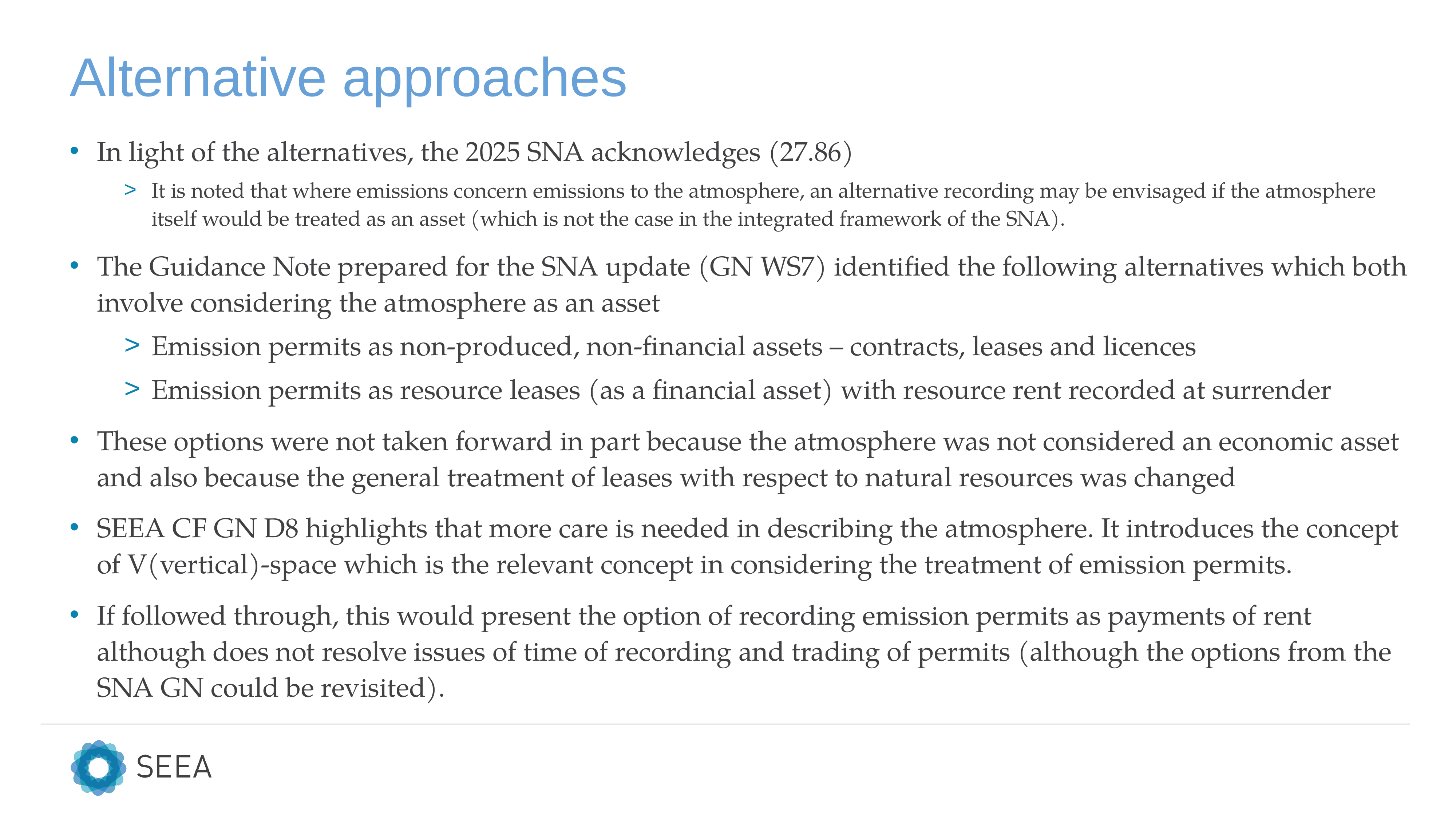

# Alternative approaches
In light of the alternatives, the 2025 SNA acknowledges (27.86)
It is noted that where emissions concern emissions to the atmosphere, an alternative recording may be envisaged if the atmosphere itself would be treated as an asset (which is not the case in the integrated framework of the SNA).
The Guidance Note prepared for the SNA update (GN WS7) identified the following alternatives which both involve considering the atmosphere as an asset
Emission permits as non-produced, non-financial assets – contracts, leases and licences
Emission permits as resource leases (as a financial asset) with resource rent recorded at surrender
These options were not taken forward in part because the atmosphere was not considered an economic asset and also because the general treatment of leases with respect to natural resources was changed
SEEA CF GN D8 highlights that more care is needed in describing the atmosphere. It introduces the concept of V(vertical)-space which is the relevant concept in considering the treatment of emission permits.
If followed through, this would present the option of recording emission permits as payments of rent although does not resolve issues of time of recording and trading of permits (although the options from the SNA GN could be revisited).